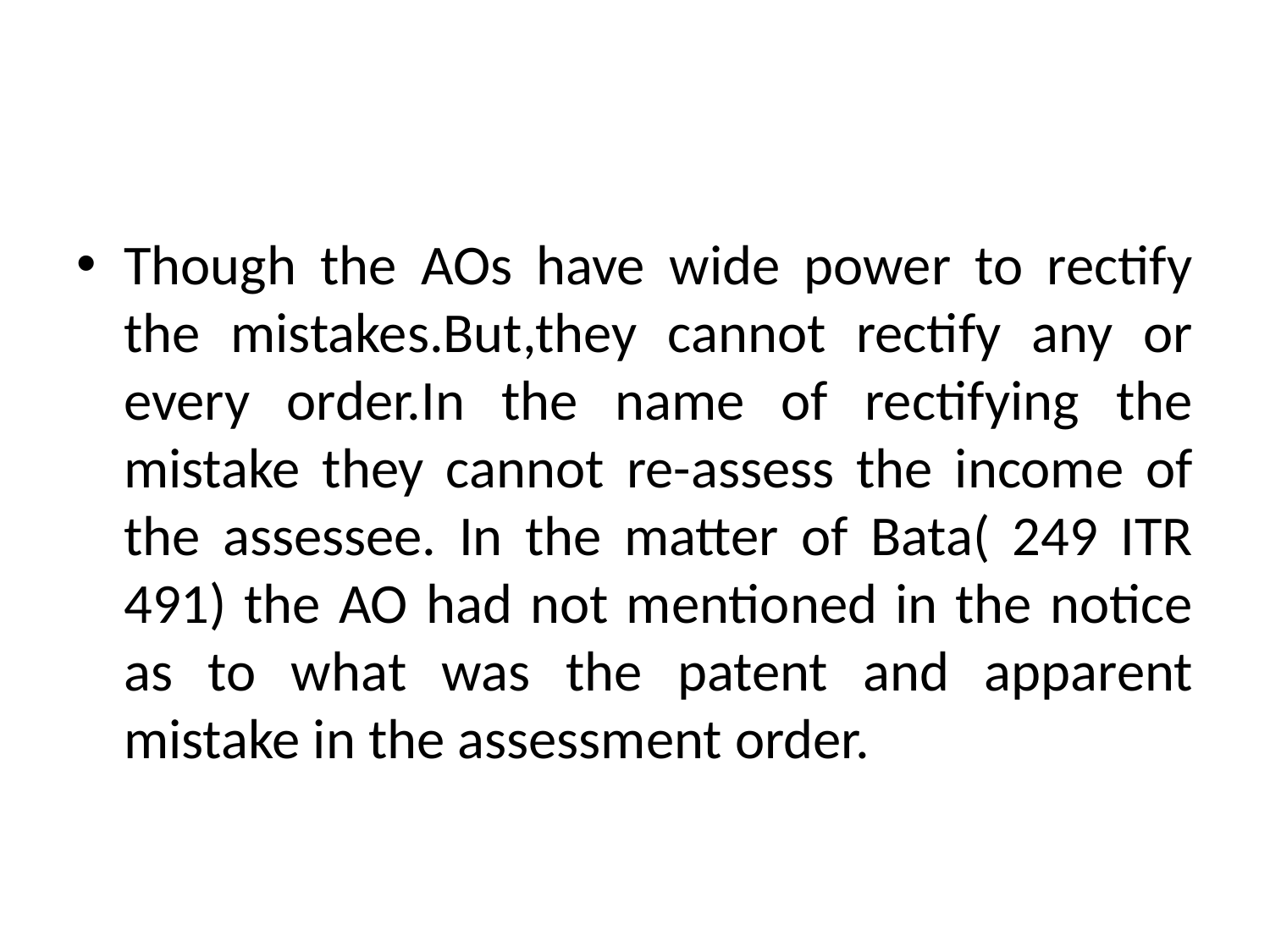

#
Though the AOs have wide power to rectify the mistakes.But,they cannot rectify any or every order.In the name of rectifying the mistake they cannot re-assess the income of the assessee. In the matter of Bata( 249 ITR 491) the AO had not mentioned in the notice as to what was the patent and apparent mistake in the assessment order.